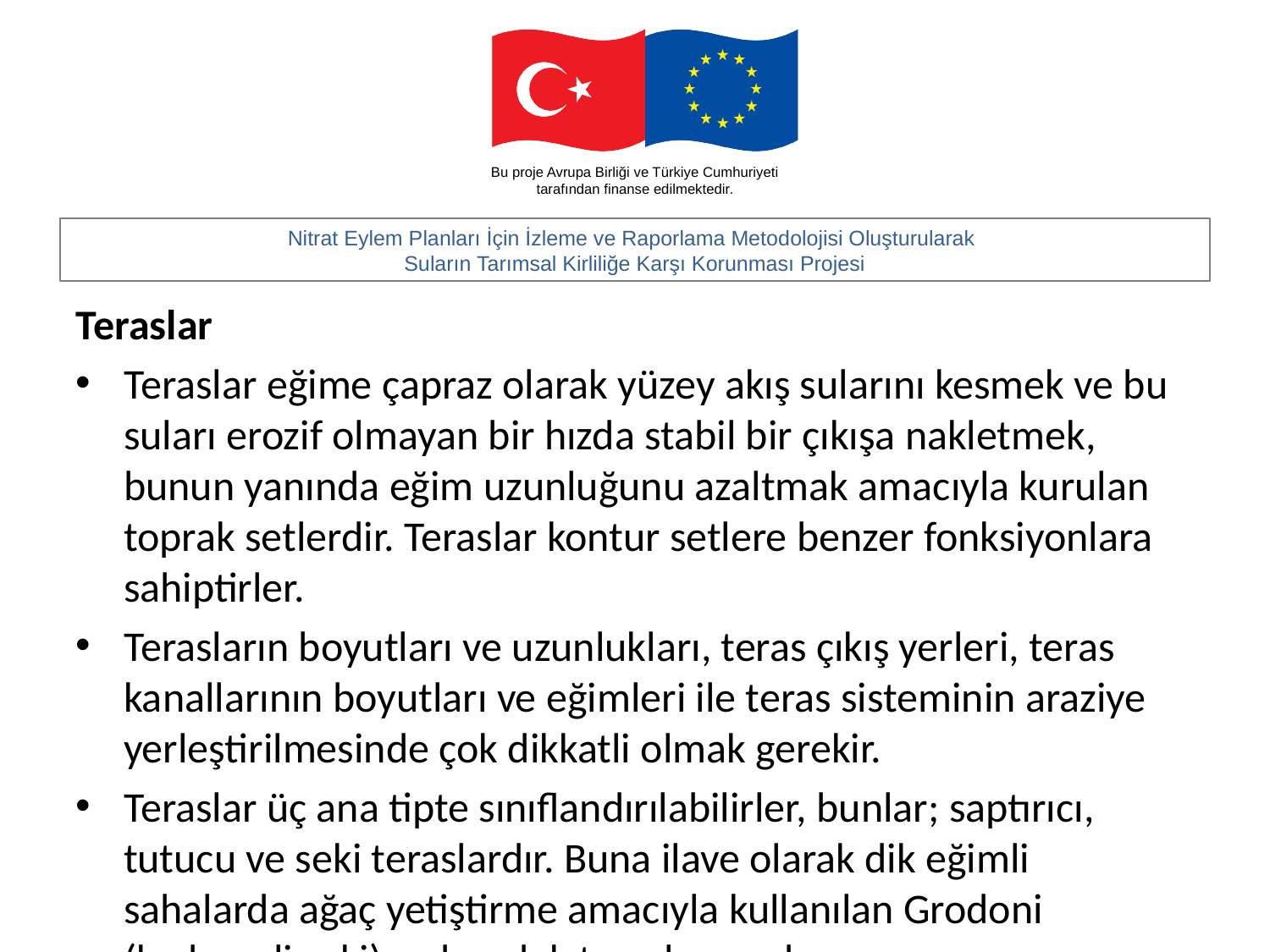

#
Teraslar
Teraslar eğime çapraz olarak yüzey akış sularını kesmek ve bu suları erozif olmayan bir hızda stabil bir çıkışa nakletmek, bunun yanında eğim uzunluğunu azaltmak amacıyla kurulan toprak setlerdir. Teraslar kontur setlere benzer fonksiyonlara sahiptirler.
Terasların boyutları ve uzunlukları, teras çıkış yerleri, teras kanallarının boyutları ve eğimleri ile teras sisteminin araziye yerleştirilmesinde çok dikkatli olmak gerekir.
Teraslar üç ana tipte sınıflandırılabilirler, bunlar; saptırıcı, tutucu ve seki teraslardır. Buna ilave olarak dik eğimli sahalarda ağaç yetiştirme amacıyla kullanılan Grodoni (kademeli seki) ve hendek teraslar vardır.